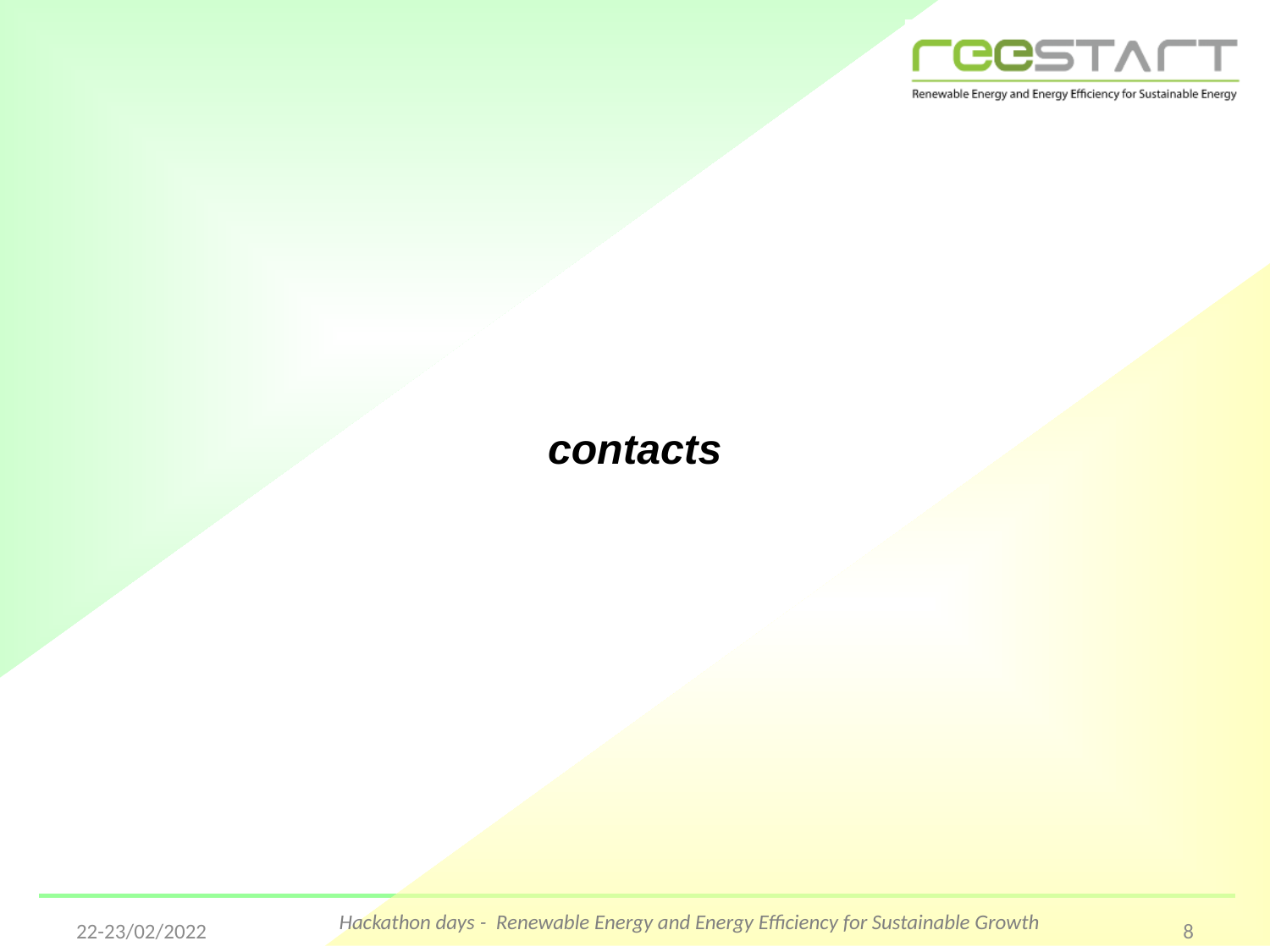

contacts

Hackathon days -  Renewable Energy and Energy Efficiency for Sustainable Growth
22-23/02/2022
8